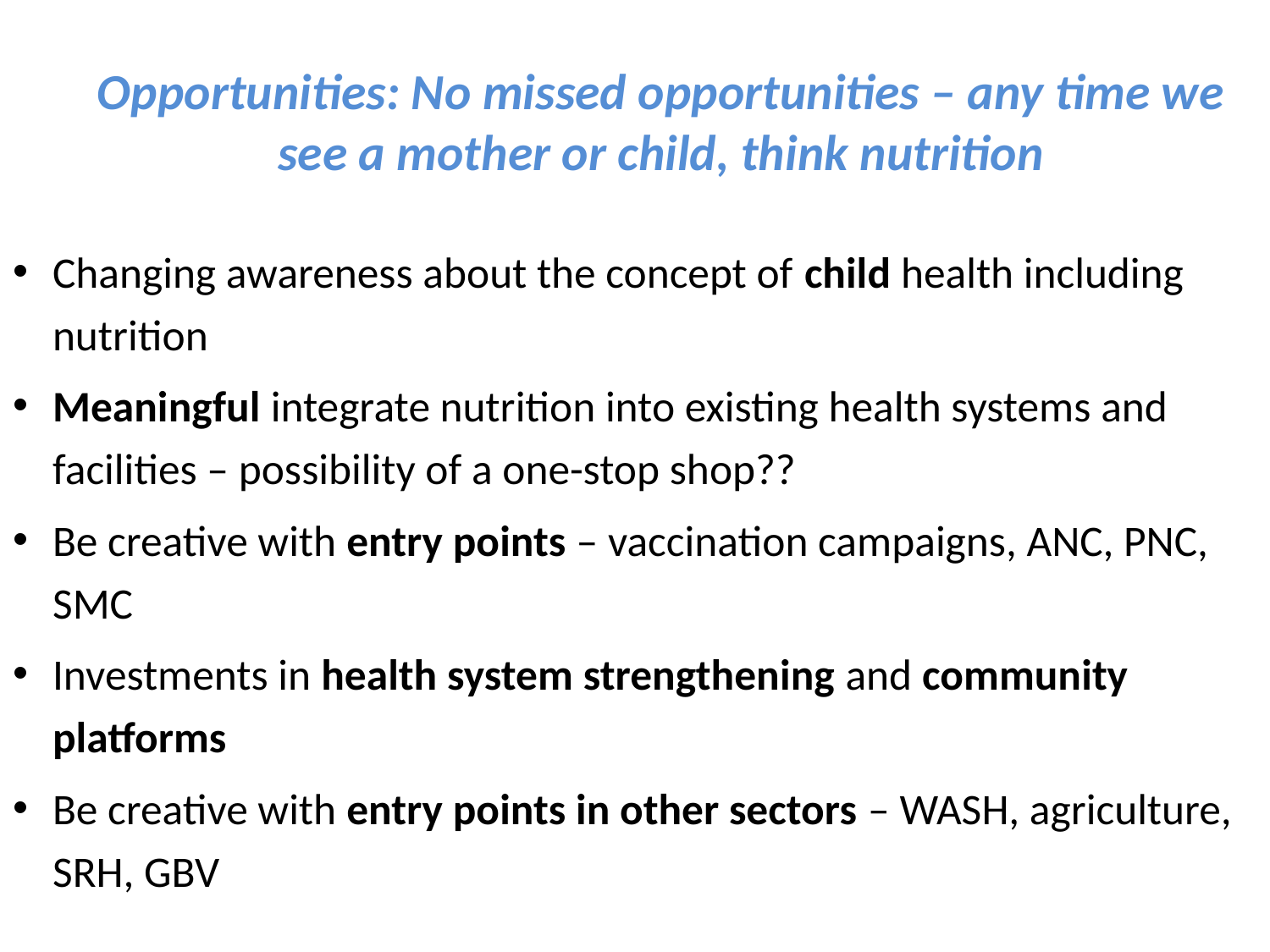

Opportunities: No missed opportunities – any time we see a mother or child, think nutrition

Changing awareness about the concept of child health including nutrition
Meaningful integrate nutrition into existing health systems and facilities – possibility of a one-stop shop??
Be creative with entry points – vaccination campaigns, ANC, PNC, SMC
Investments in health system strengthening and community platforms
Be creative with entry points in other sectors – WASH, agriculture, SRH, GBV